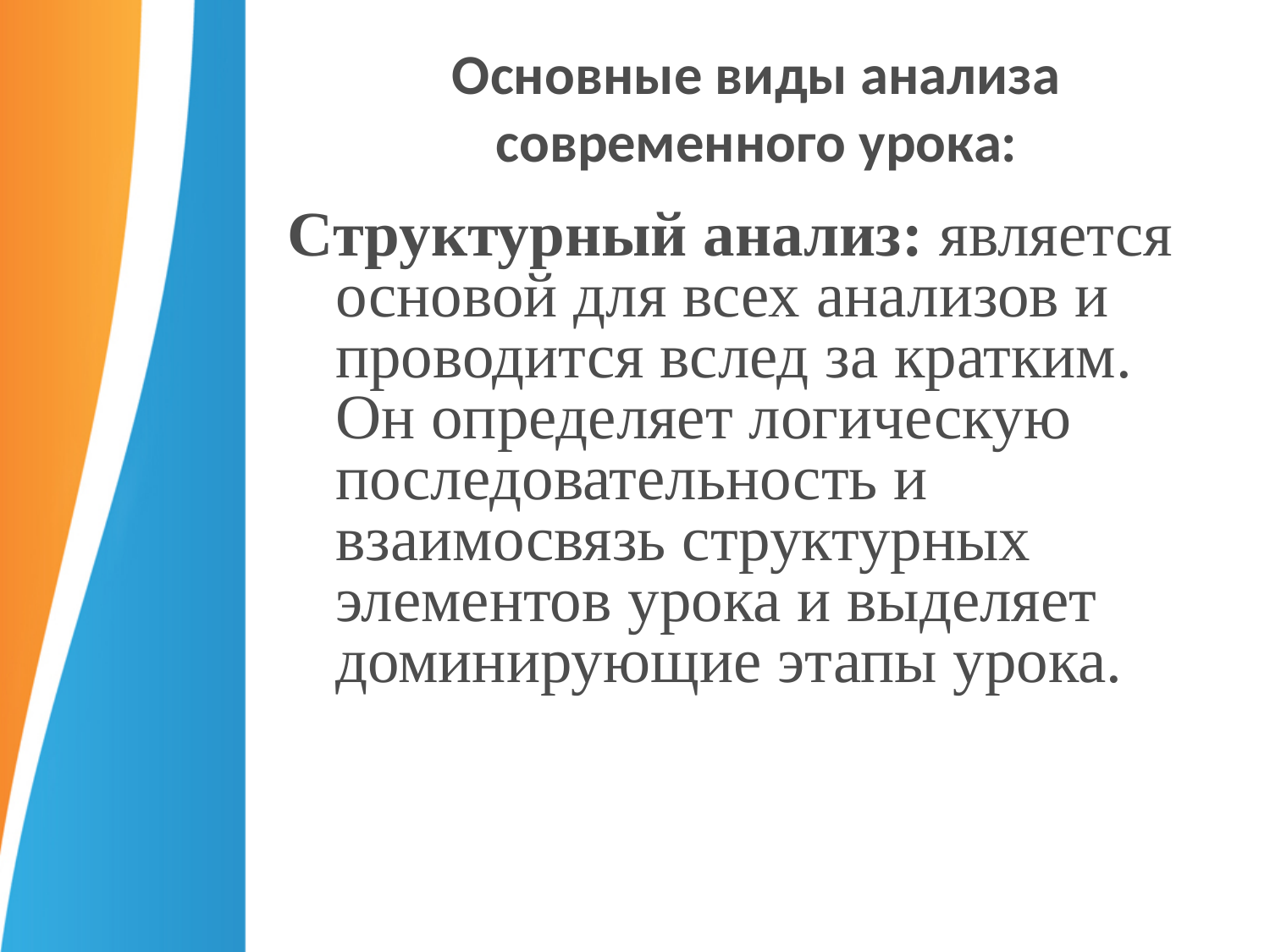

# Основные виды анализа современного урока:
Структурный анализ: является основой для всех анализов и проводится вслед за кратким. Он определяет логическую последовательность и взаимосвязь структурных элементов урока и выделяет доминирующие этапы урока.